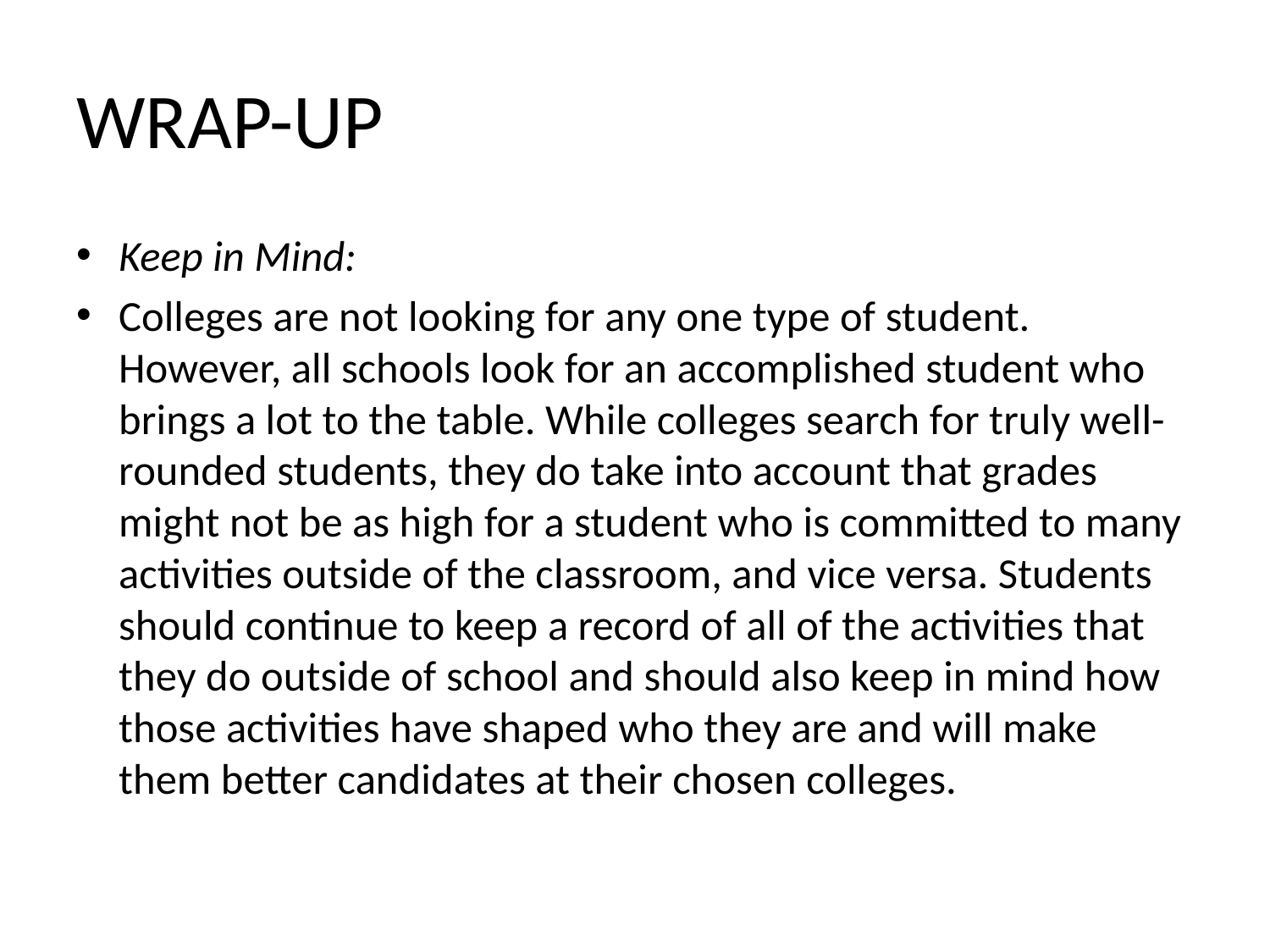

# WRAP-UP
Keep in Mind:
Colleges are not looking for any one type of student. However, all schools look for an accomplished student who brings a lot to the table. While colleges search for truly well-rounded students, they do take into account that grades might not be as high for a student who is committed to many activities outside of the classroom, and vice versa. Students should continue to keep a record of all of the activities that they do outside of school and should also keep in mind how those activities have shaped who they are and will make them better candidates at their chosen colleges.